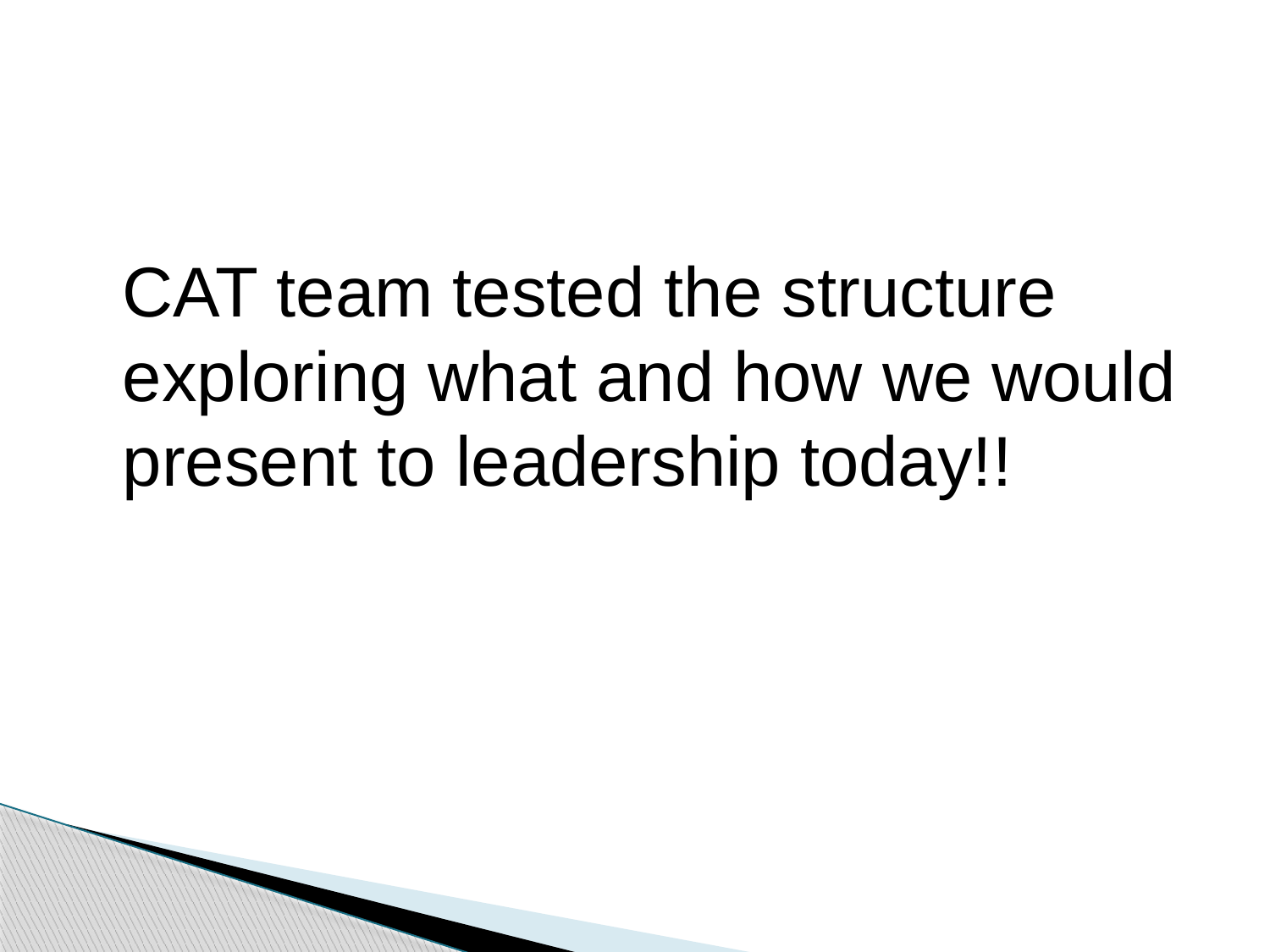

CAT team tested the structure exploring what and how we would present to leadership today!!